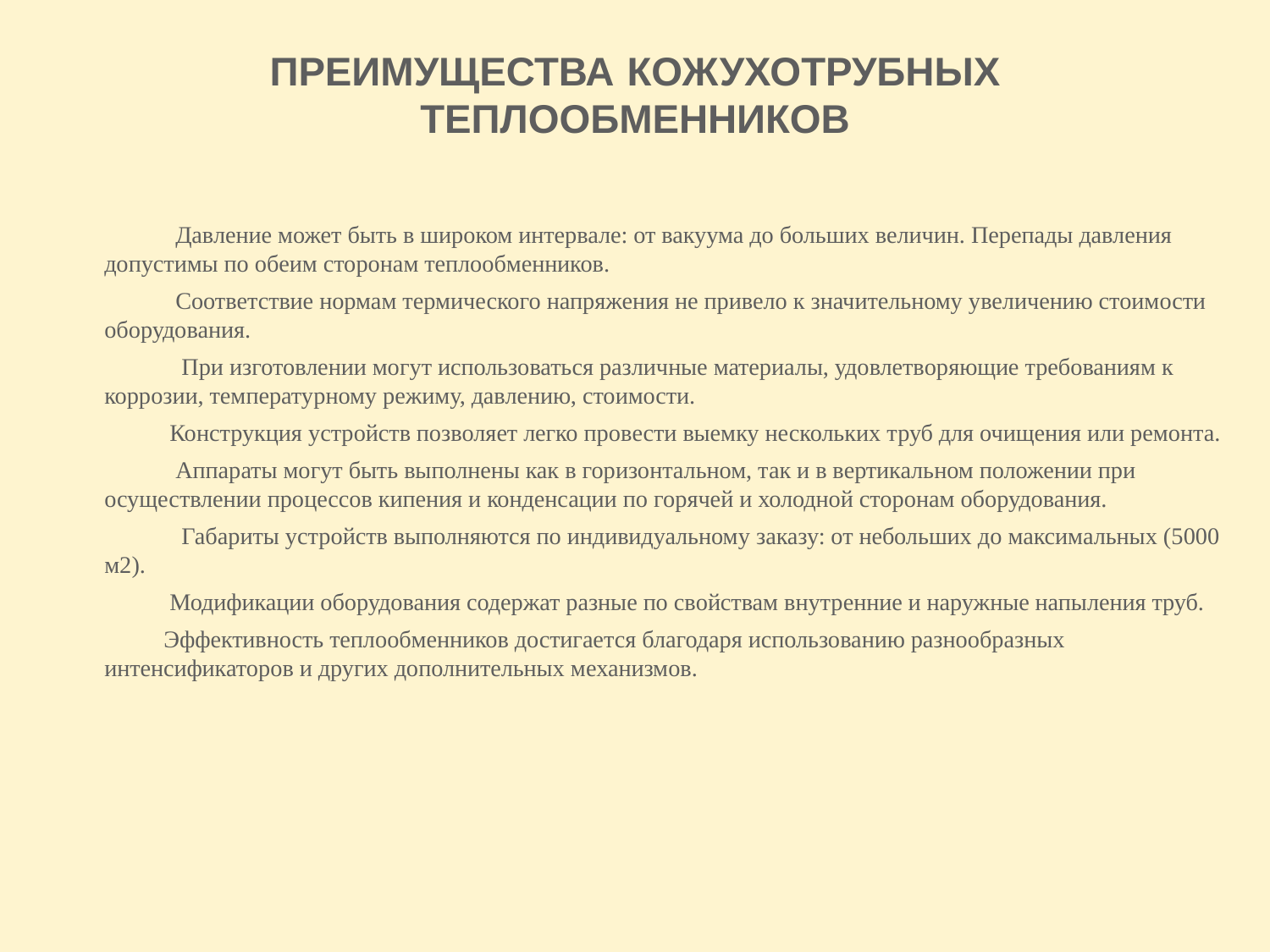

# Преимущества кожухотрубных теплообменников
            Давление может быть в широком интервале: от вакуума до больших величин. Перепады давления допустимы по обеим сторонам теплообменников.
            Соответствие нормам термического напряжения не привело к значительному увеличению стоимости оборудования.
             При изготовлении могут использоваться различные материалы, удовлетворяющие требованиям к коррозии, температурному режиму, давлению, стоимости.
           Конструкция устройств позволяет легко провести выемку нескольких труб для очищения или ремонта.
            Аппараты могут быть выполнены как в горизонтальном, так и в вертикальном положении при осуществлении процессов кипения и конденсации по горячей и холодной сторонам оборудования.
             Габариты устройств выполняются по индивидуальному заказу: от небольших до максимальных (5000 м2).
           Модификации оборудования содержат разные по свойствам внутренние и наружные напыления труб.
          Эффективность теплообменников достигается благодаря использованию разнообразных интенсификаторов и других дополнительных механизмов.